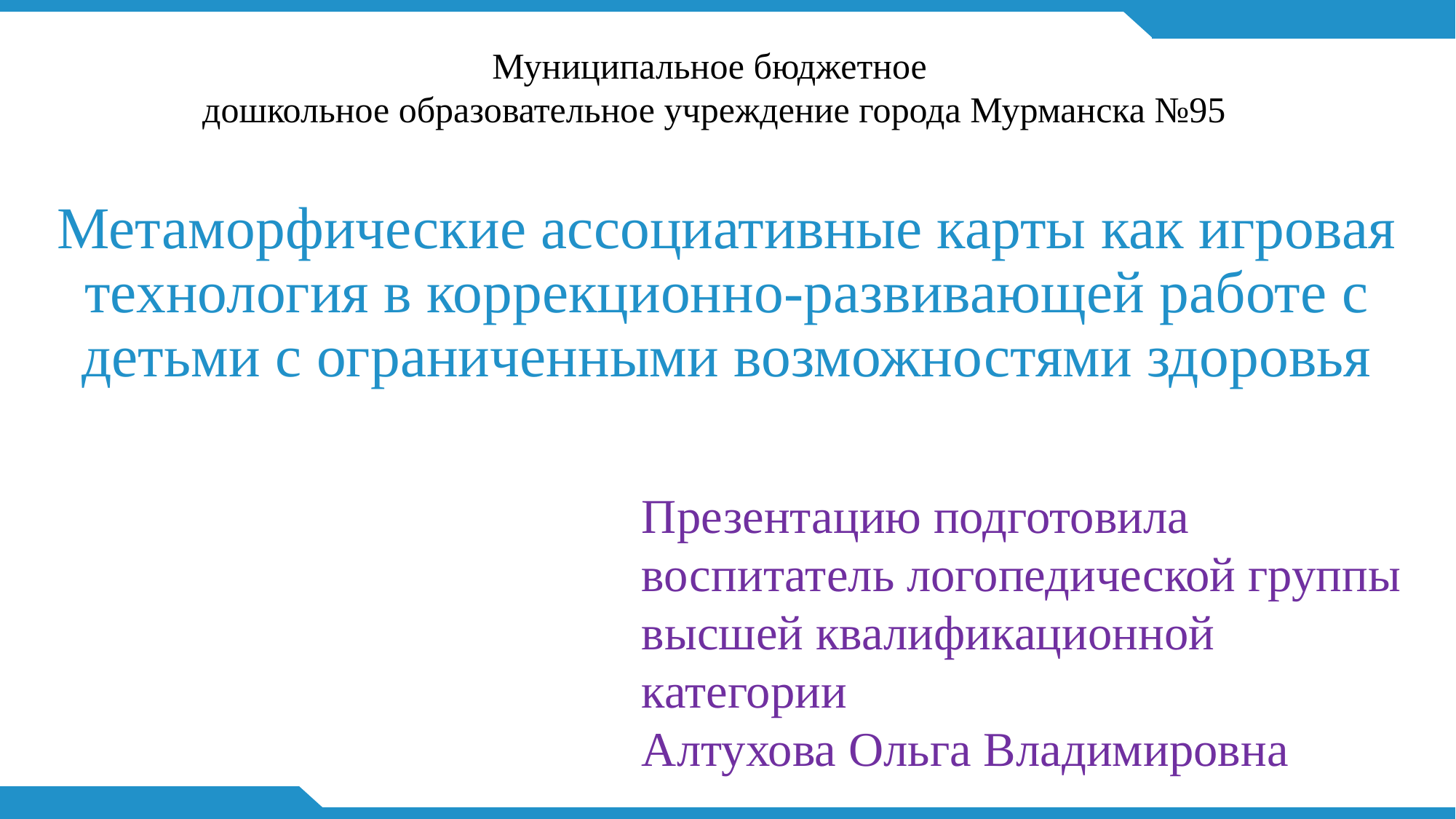

Муниципальное бюджетное
дошкольное образовательное учреждение города Мурманска №95
# Метаморфические ассоциативные карты как игровая технология в коррекционно-развивающей работе с детьми с ограниченными возможностями здоровья
Презентацию подготовила воспитатель логопедической группы высшей квалификационной категории
Алтухова Ольга Владимировна